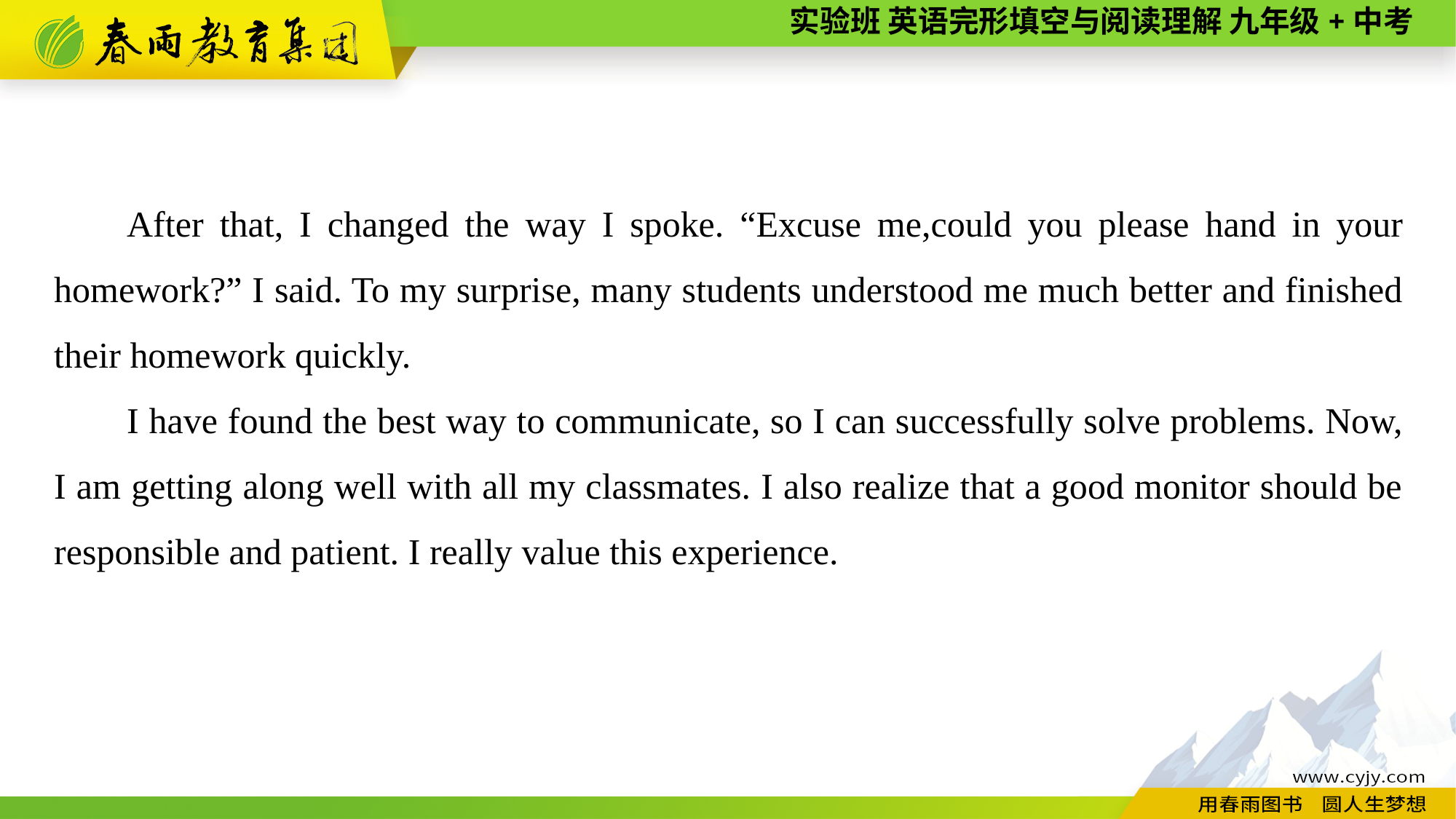

After that, I changed the way I spoke. “Excuse me,could you please hand in your homework?” I said. To my surprise, many students understood me much better and finished their homework quickly.
I have found the best way to communicate, so I can successfully solve problems. Now, I am getting along well with all my classmates. I also realize that a good monitor should be responsible and patient. I really value this experience.